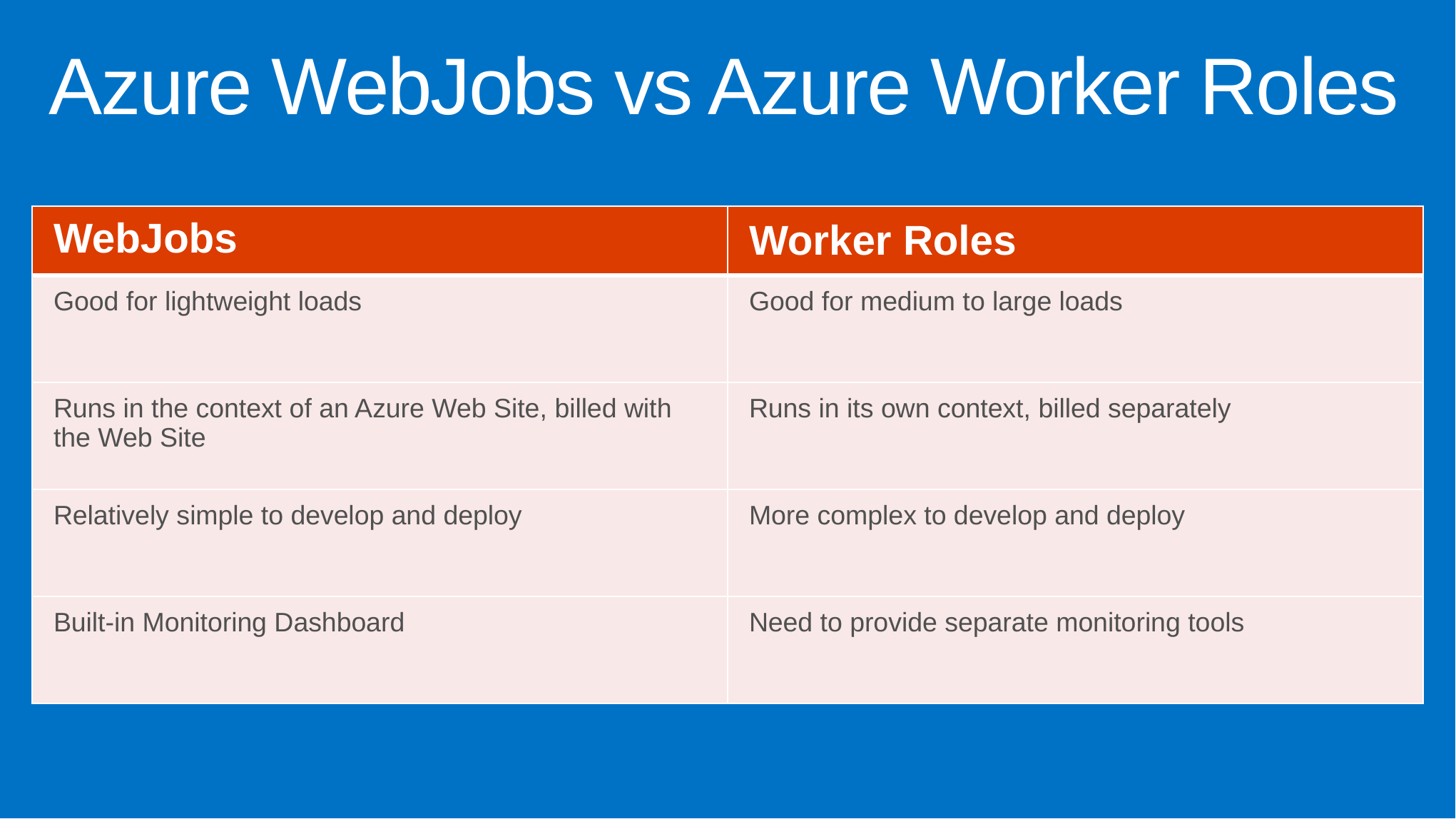

# Azure WebJobs vs Azure Worker Roles
| WebJobs | Worker Roles |
| --- | --- |
| Good for lightweight loads | Good for medium to large loads |
| Runs in the context of an Azure Web Site, billed with the Web Site | Runs in its own context, billed separately |
| Relatively simple to develop and deploy | More complex to develop and deploy |
| Built-in Monitoring Dashboard | Need to provide separate monitoring tools |